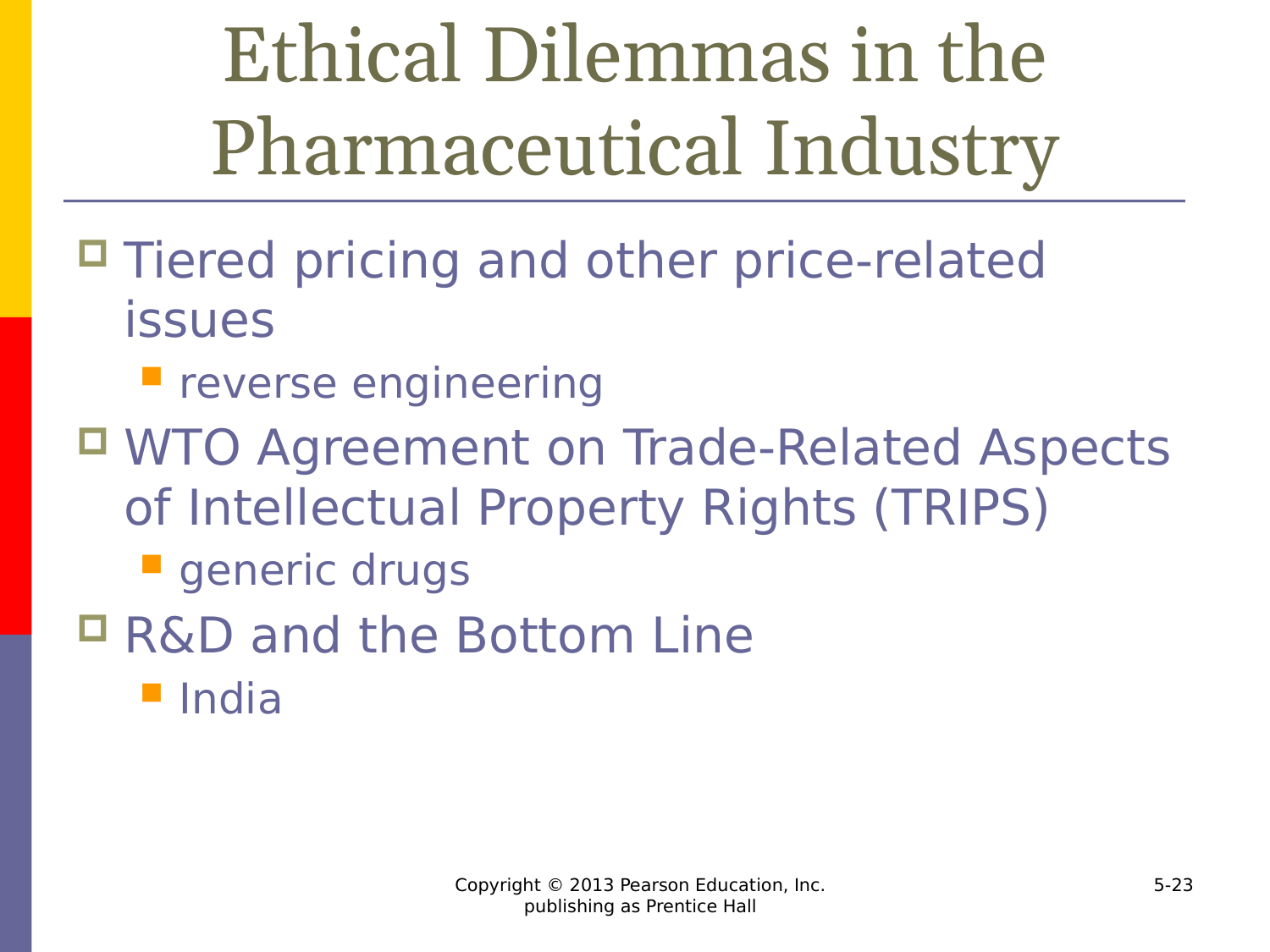

# Ethical Dilemmas in the Pharmaceutical Industry
Tiered pricing and other price-related issues
reverse engineering
WTO Agreement on Trade-Related Aspects of Intellectual Property Rights (TRIPS)
generic drugs
R&D and the Bottom Line
India

Copyright © 2013 Pearson Education, Inc. publishing as Prentice Hall
5-23